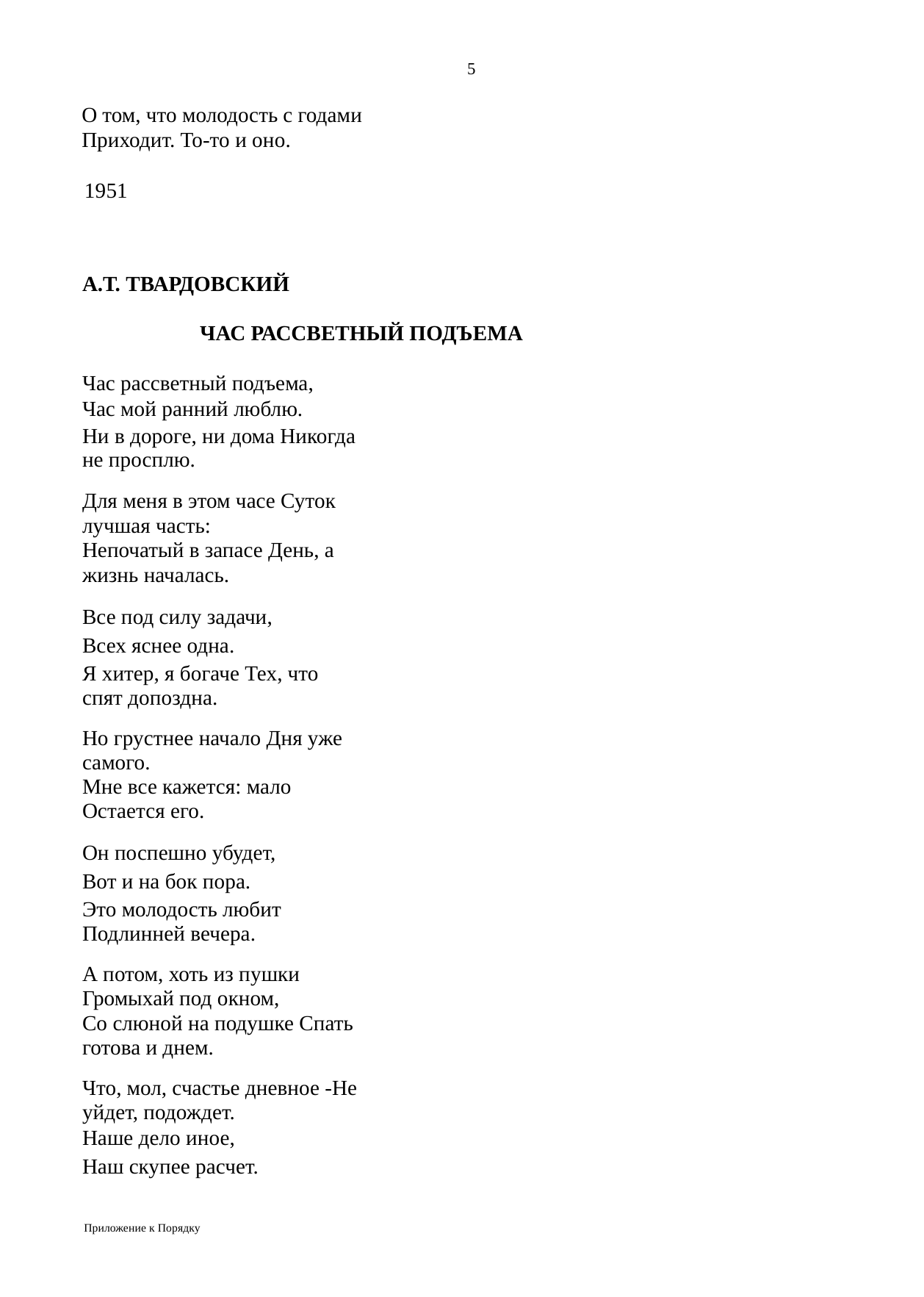

5
О том, что молодость с годами Приходит. То-то и оно.
1951
А.Т. ТВАРДОВСКИЙ
ЧАС РАССВЕТНЫЙ ПОДЪЕМА
Час рассветный подъема,
Час мой ранний люблю.
Ни в дороге, ни дома Никогда не просплю.
Для меня в этом часе Суток лучшая часть:
Непочатый в запасе День, а жизнь началась.
Все под силу задачи,
Всех яснее одна.
Я хитер, я богаче Тех, что спят допоздна.
Но грустнее начало Дня уже самого.
Мне все кажется: мало Остается его.
Он поспешно убудет,
Вот и на бок пора.
Это молодость любит Подлинней вечера.
А потом, хоть из пушки Громыхай под окном,
Со слюной на подушке Спать готова и днем.
Что, мол, счастье дневное -Не уйдет, подождет.
Наше дело иное,
Наш скупее расчет.
Приложение к Порядку